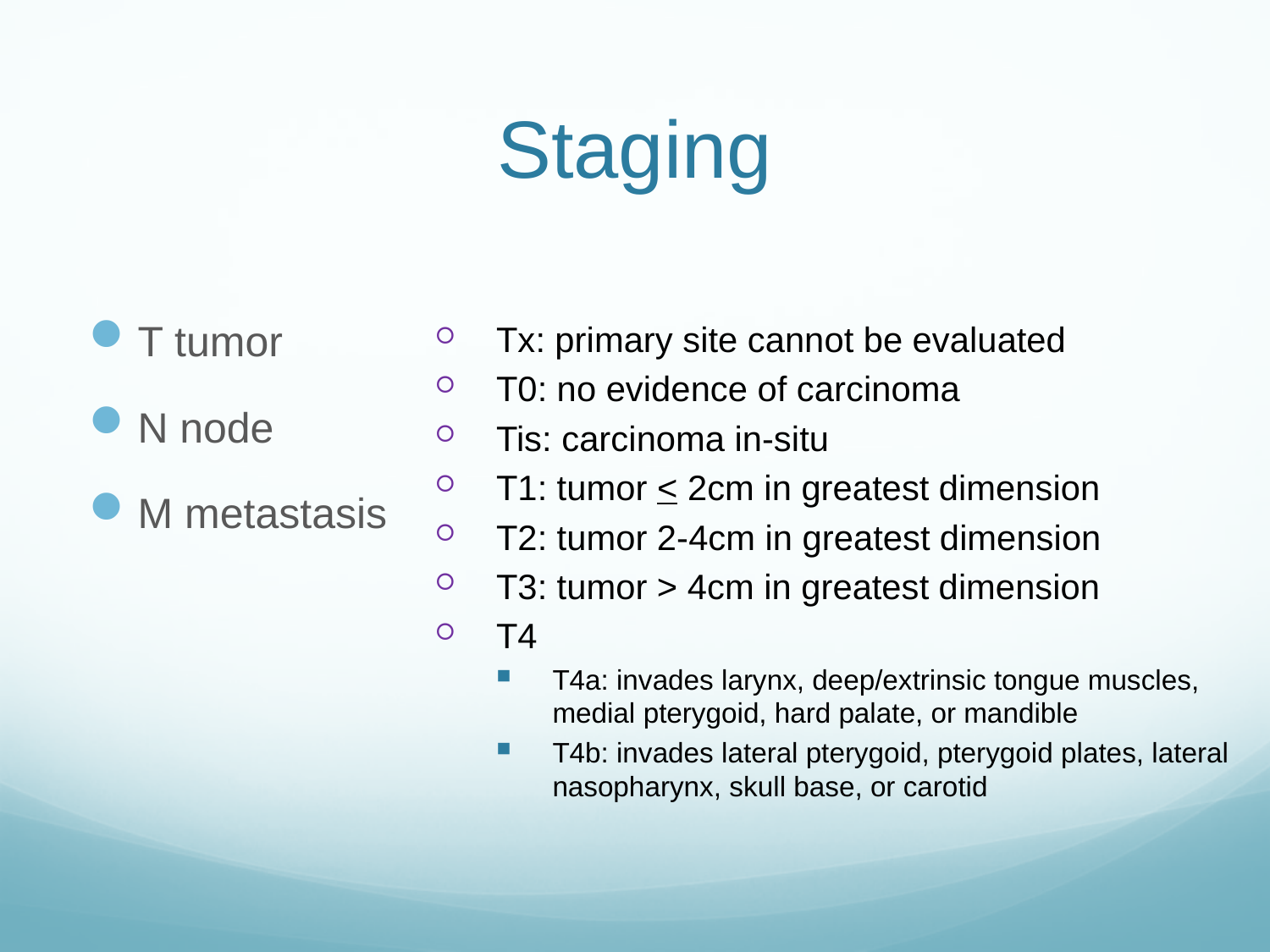

# Staging

T tumor
N node
M metastasis
Tx: primary site cannot be evaluated
T0: no evidence of carcinoma
Tis: carcinoma in-situ
T1: tumor < 2cm in greatest dimension
T2: tumor 2-4cm in greatest dimension
T3: tumor > 4cm in greatest dimension
T4
T4a: invades larynx, deep/extrinsic tongue muscles, medial pterygoid, hard palate, or mandible
T4b: invades lateral pterygoid, pterygoid plates, lateral nasopharynx, skull base, or carotid